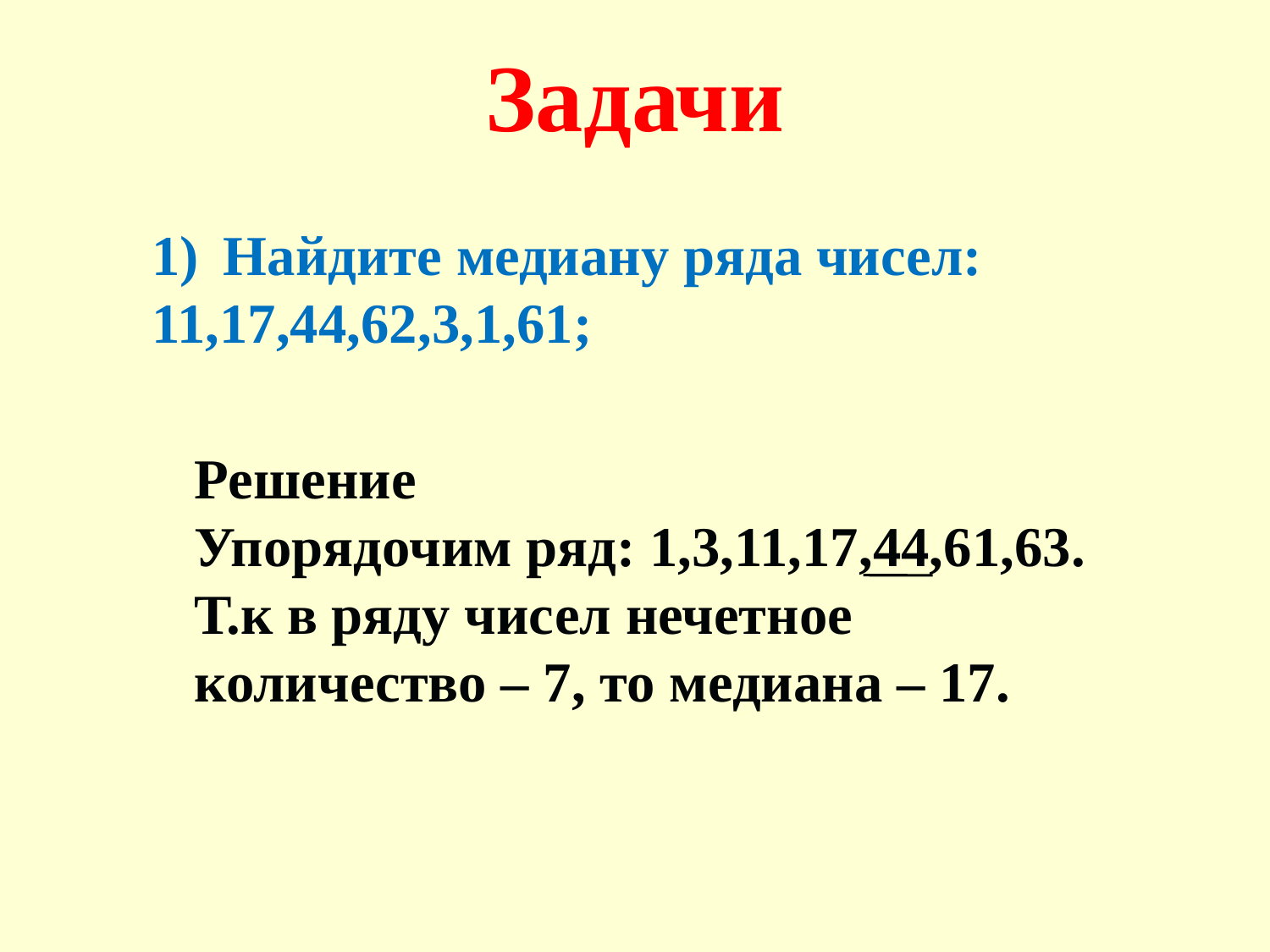

Задачи
Найдите медиану ряда чисел:
11,17,44,62,3,1,61;

Решение
Упорядочим ряд: 1,3,11,17,44,61,63.
Т.к в ряду чисел нечетное
количество – 7, то медиана – 17.